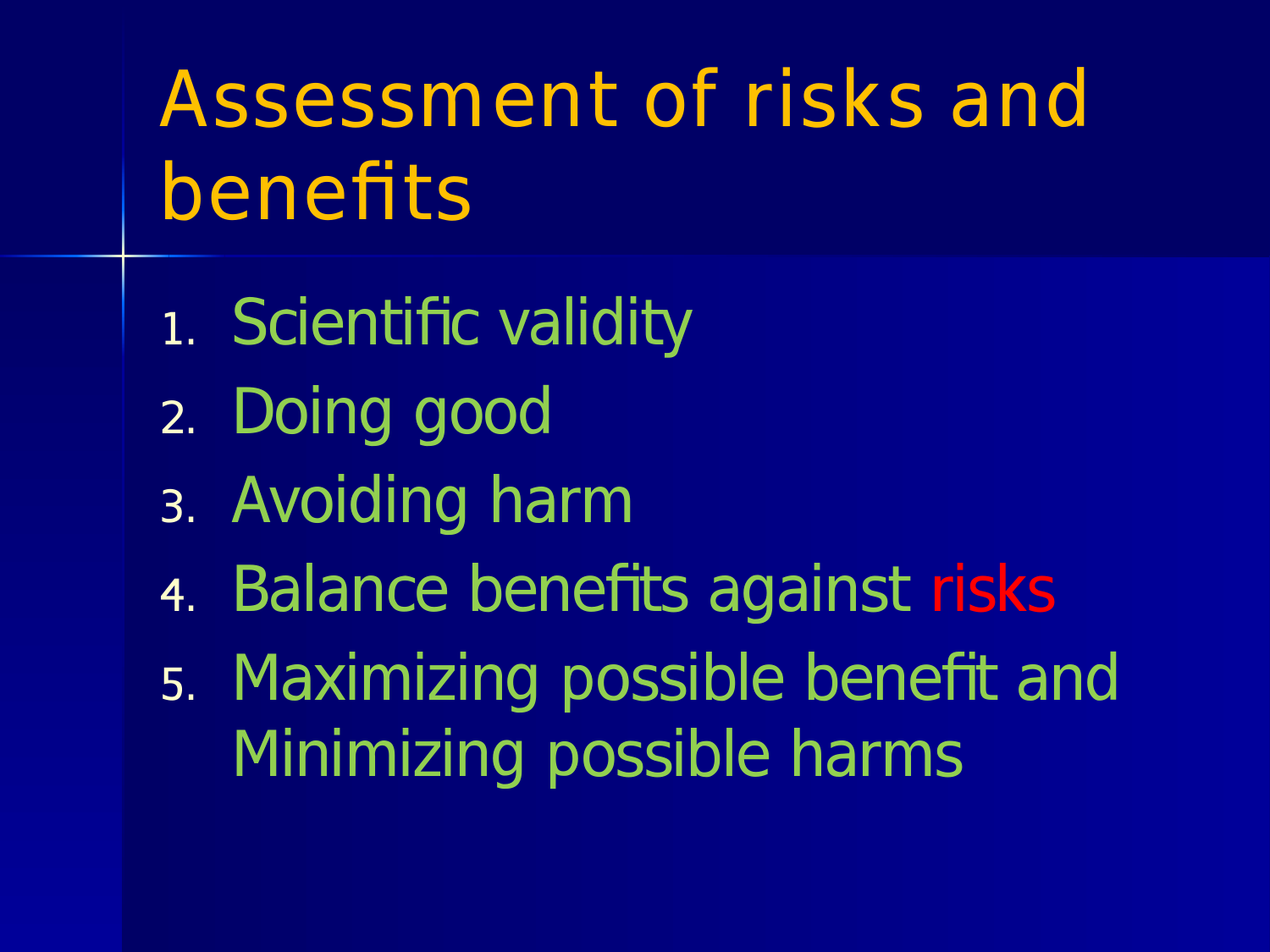

# Assessment of risks and benefits
Scientific validity
Doing good
Avoiding harm
Balance benefits against risks
Maximizing possible benefit and Minimizing possible harms